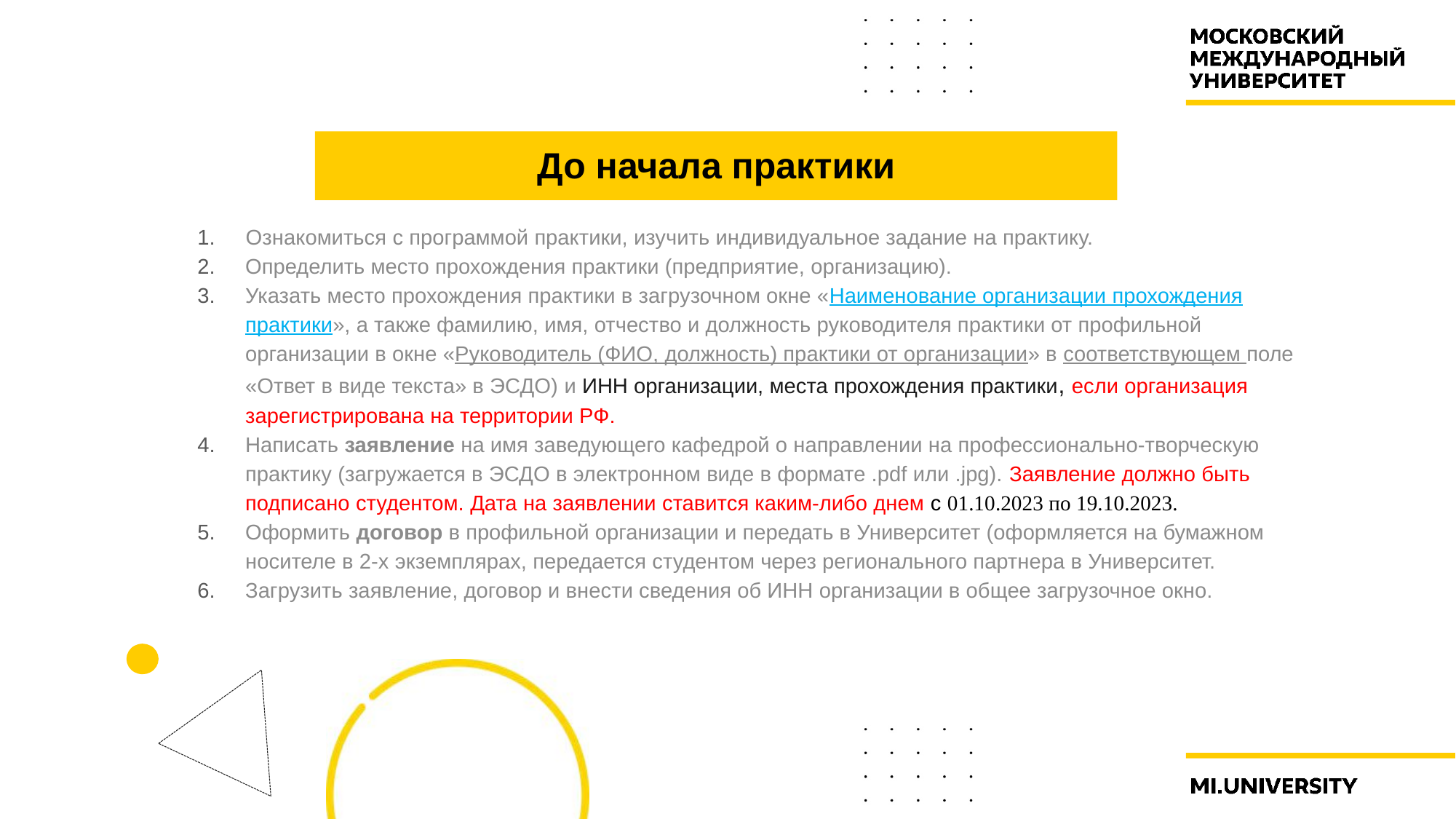

# До начала практики
 Ознакомиться с программой практики, изучить индивидуальное задание на практику.
Определить место прохождения практики (предприятие, организацию).
Указать место прохождения практики в загрузочном окне «Наименование организации прохождения практики», а также фамилию, имя, отчество и должность руководителя практики от профильной организации в окне «Руководитель (ФИО, должность) практики от организации» в соответствующем поле «Ответ в виде текста» в ЭСДО) и ИНН организации, места прохождения практики, если организация зарегистрирована на территории РФ.
Написать заявление на имя заведующего кафедрой о направлении на профессионально-творческую практику (загружается в ЭСДО в электронном виде в формате .pdf или .jpg). Заявление должно быть подписано студентом. Дата на заявлении ставится каким-либо днем с 01.10.2023 по 19.10.2023.
Оформить договор в профильной организации и передать в Университет (оформляется на бумажном носителе в 2-х экземплярах, передается студентом через регионального партнера в Университет.
Загрузить заявление, договор и внести сведения об ИНН организации в общее загрузочное окно.